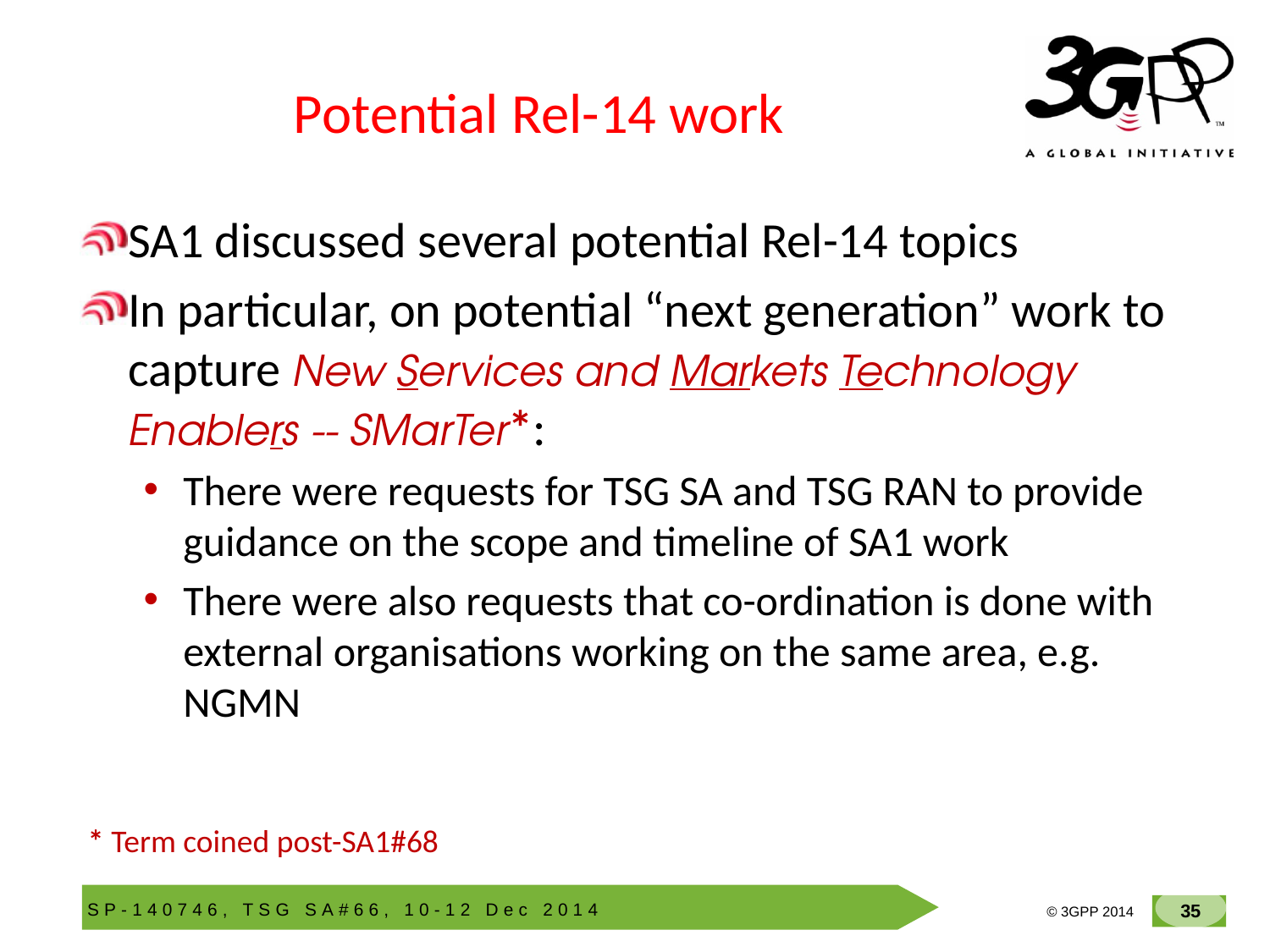

# Potential Rel-14 work
SA1 discussed several potential Rel-14 topics
In particular, on potential “next generation” work to capture New Services and Markets Technology Enablers -- SMarTer*:
There were requests for TSG SA and TSG RAN to provide guidance on the scope and timeline of SA1 work
There were also requests that co-ordination is done with external organisations working on the same area, e.g. NGMN

* Term coined post-SA1#68